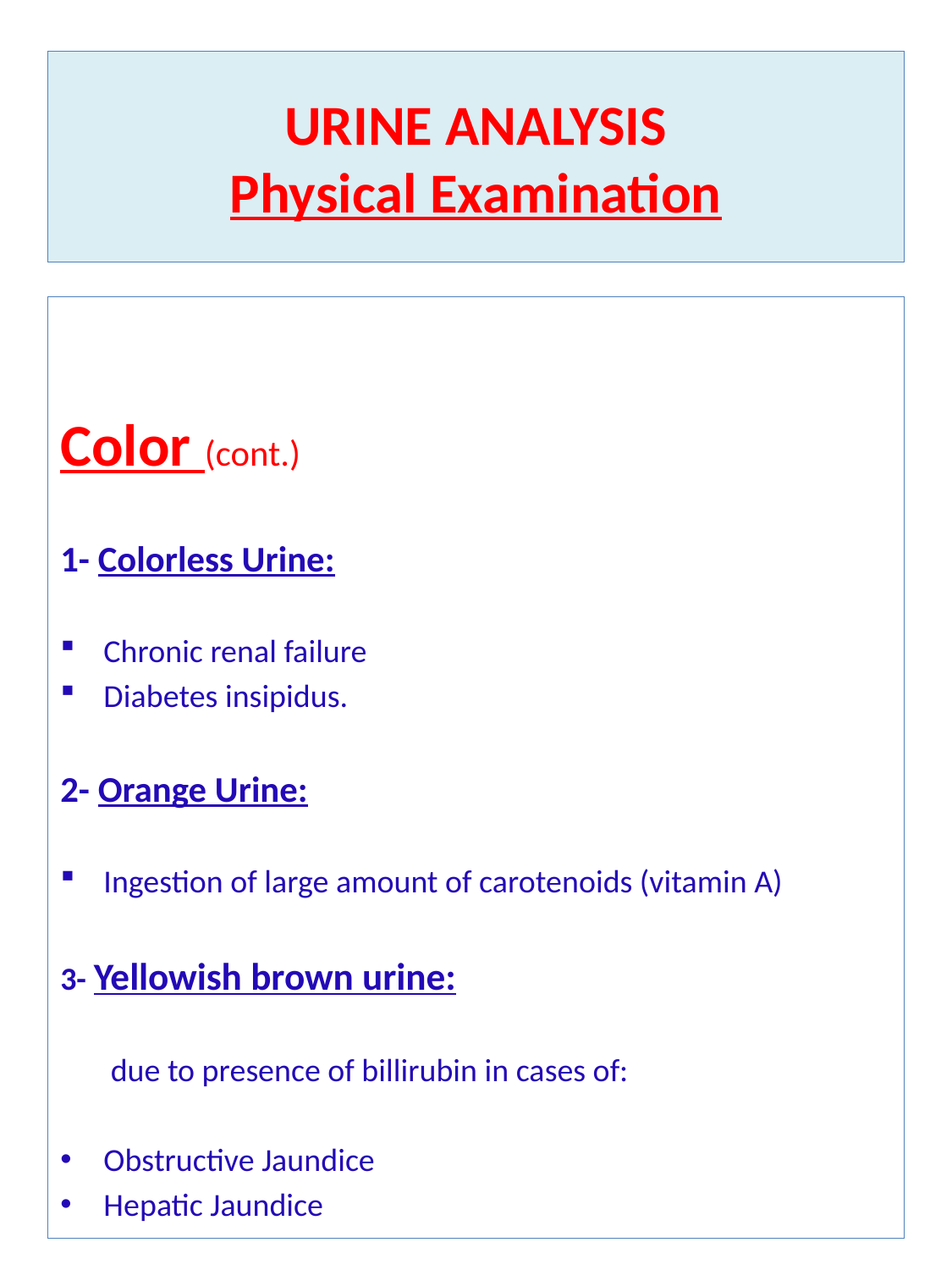

# URINE ANALYSIS Physical Examination

Color (cont.)

1- Colorless Urine:

Chronic renal failure
Diabetes insipidus.

2- Orange Urine:

Ingestion of large amount of carotenoids (vitamin A)

3- Yellowish brown urine:

       due to presence of billirubin in cases of:

Obstructive Jaundice
Hepatic Jaundice